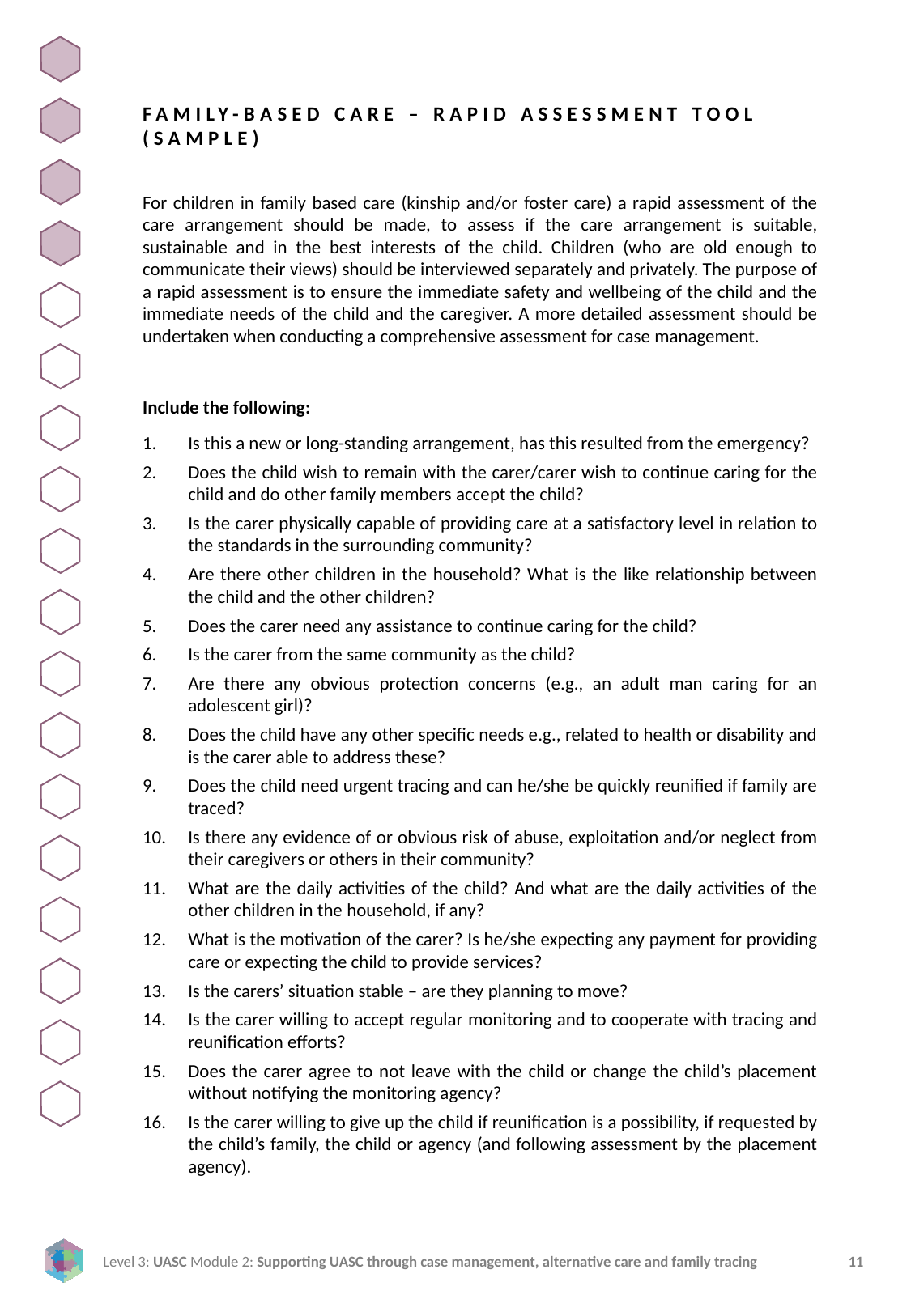

FAMILY-BASED CARE – RAPID ASSESSMENT TOOL (SAMPLE)

For children in family based care (kinship and/or foster care) a rapid assessment of the care arrangement should be made, to assess if the care arrangement is suitable, sustainable and in the best interests of the child. Children (who are old enough to communicate their views) should be interviewed separately and privately. The purpose of a rapid assessment is to ensure the immediate safety and wellbeing of the child and the immediate needs of the child and the caregiver. A more detailed assessment should be undertaken when conducting a comprehensive assessment for case management.

Include the following:
Is this a new or long-standing arrangement, has this resulted from the emergency?
Does the child wish to remain with the carer/carer wish to continue caring for the child and do other family members accept the child?
Is the carer physically capable of providing care at a satisfactory level in relation to the standards in the surrounding community?
Are there other children in the household? What is the like relationship between the child and the other children?
Does the carer need any assistance to continue caring for the child?
Is the carer from the same community as the child?
Are there any obvious protection concerns (e.g., an adult man caring for an adolescent girl)?
Does the child have any other specific needs e.g., related to health or disability and is the carer able to address these?
Does the child need urgent tracing and can he/she be quickly reunified if family are traced?
Is there any evidence of or obvious risk of abuse, exploitation and/or neglect from their caregivers or others in their community?
What are the daily activities of the child? And what are the daily activities of the other children in the household, if any?
What is the motivation of the carer? Is he/she expecting any payment for providing care or expecting the child to provide services?
Is the carers’ situation stable – are they planning to move?
Is the carer willing to accept regular monitoring and to cooperate with tracing and reunification efforts?
Does the carer agree to not leave with the child or change the child’s placement without notifying the monitoring agency?
Is the carer willing to give up the child if reunification is a possibility, if requested by the child’s family, the child or agency (and following assessment by the placement agency).